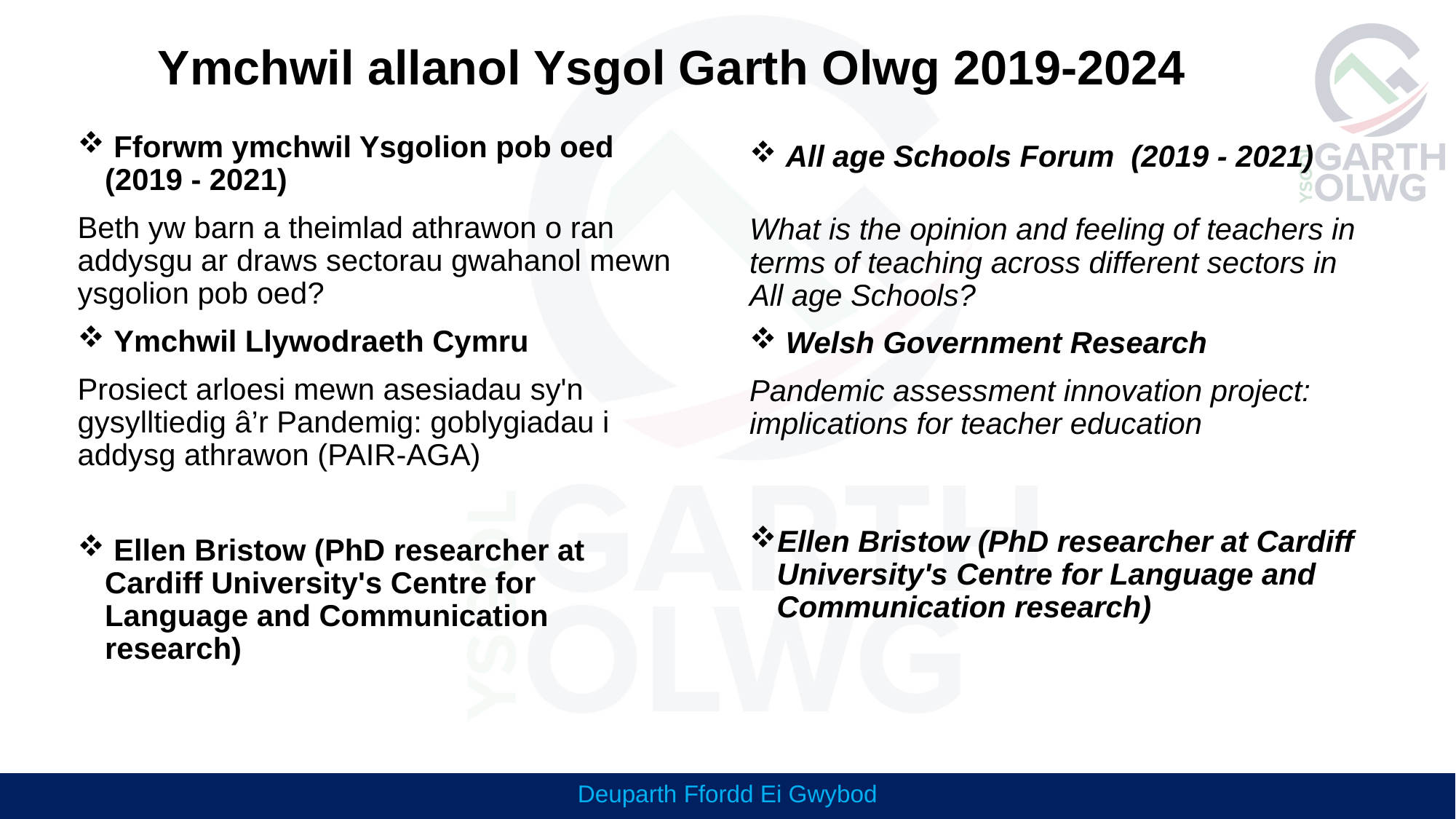

Ymchwil allanol Ysgol Garth Olwg 2019-2024
 Fforwm ymchwil Ysgolion pob oed (2019 - 2021)
Beth yw barn a theimlad athrawon o ran addysgu ar draws sectorau gwahanol mewn ysgolion pob oed?
 Ymchwil Llywodraeth Cymru
Prosiect arloesi mewn asesiadau sy'n gysylltiedig â’r Pandemig: goblygiadau i addysg athrawon (PAIR-AGA)

 Ellen Bristow (PhD researcher at Cardiff University's Centre for Language and Communication research)

 All age Schools Forum  (2019 - 2021)

What is the opinion and feeling of teachers in terms of teaching across different sectors in All age Schools?
 Welsh Government Research
Pandemic assessment innovation project: implications for teacher education

Ellen Bristow (PhD researcher at Cardiff University's Centre for Language and Communication research)